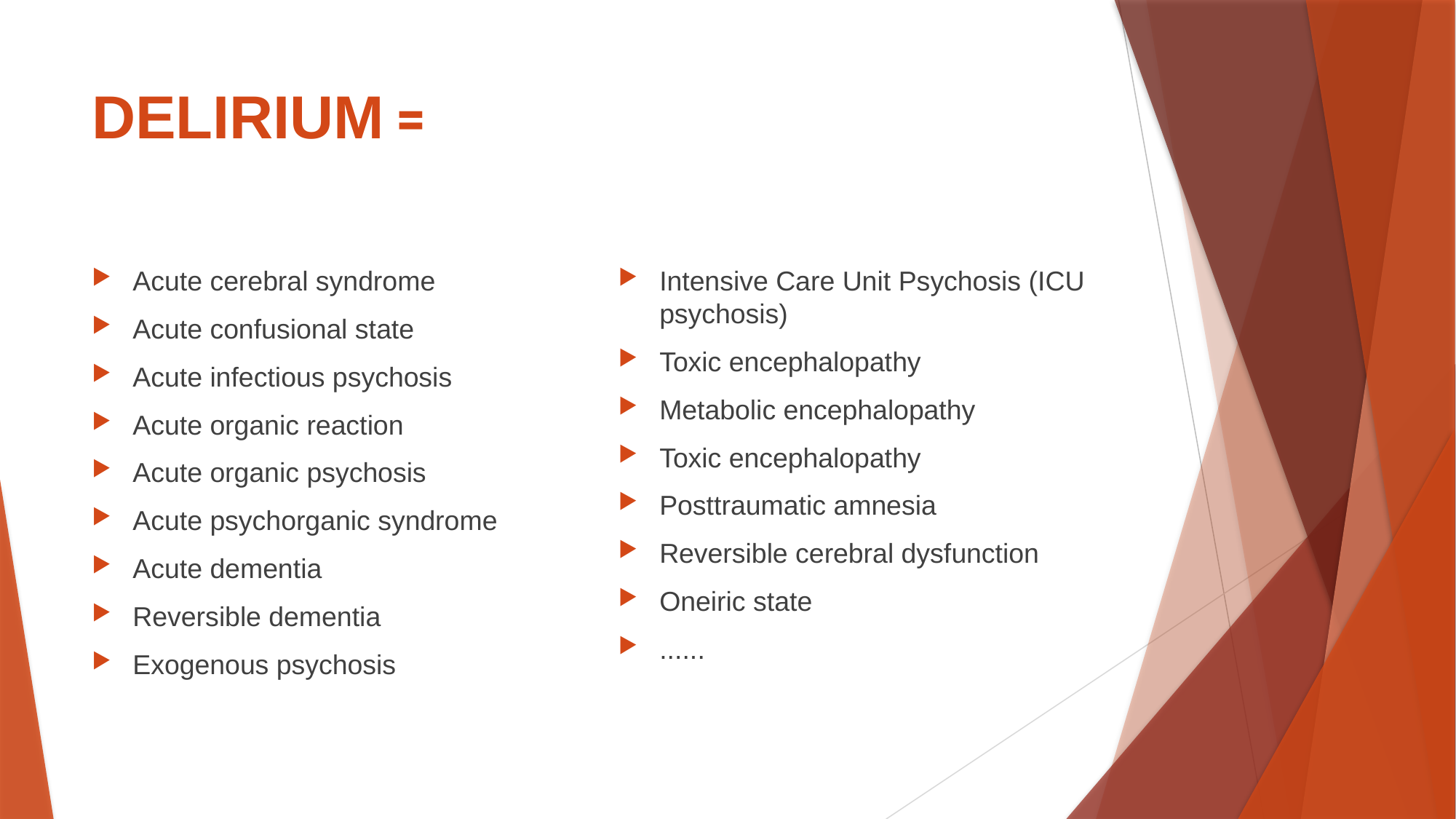

# DELIRIUM =
Acute cerebral syndrome
Acute confusional state
Acute infectious psychosis
Acute organic reaction
Acute organic psychosis
Acute psychorganic syndrome
Acute dementia
Reversible dementia
Exogenous psychosis
Intensive Care Unit Psychosis (ICU psychosis)
Toxic encephalopathy
Metabolic encephalopathy
Toxic encephalopathy
Posttraumatic amnesia
Reversible cerebral dysfunction
Oneiric state
......